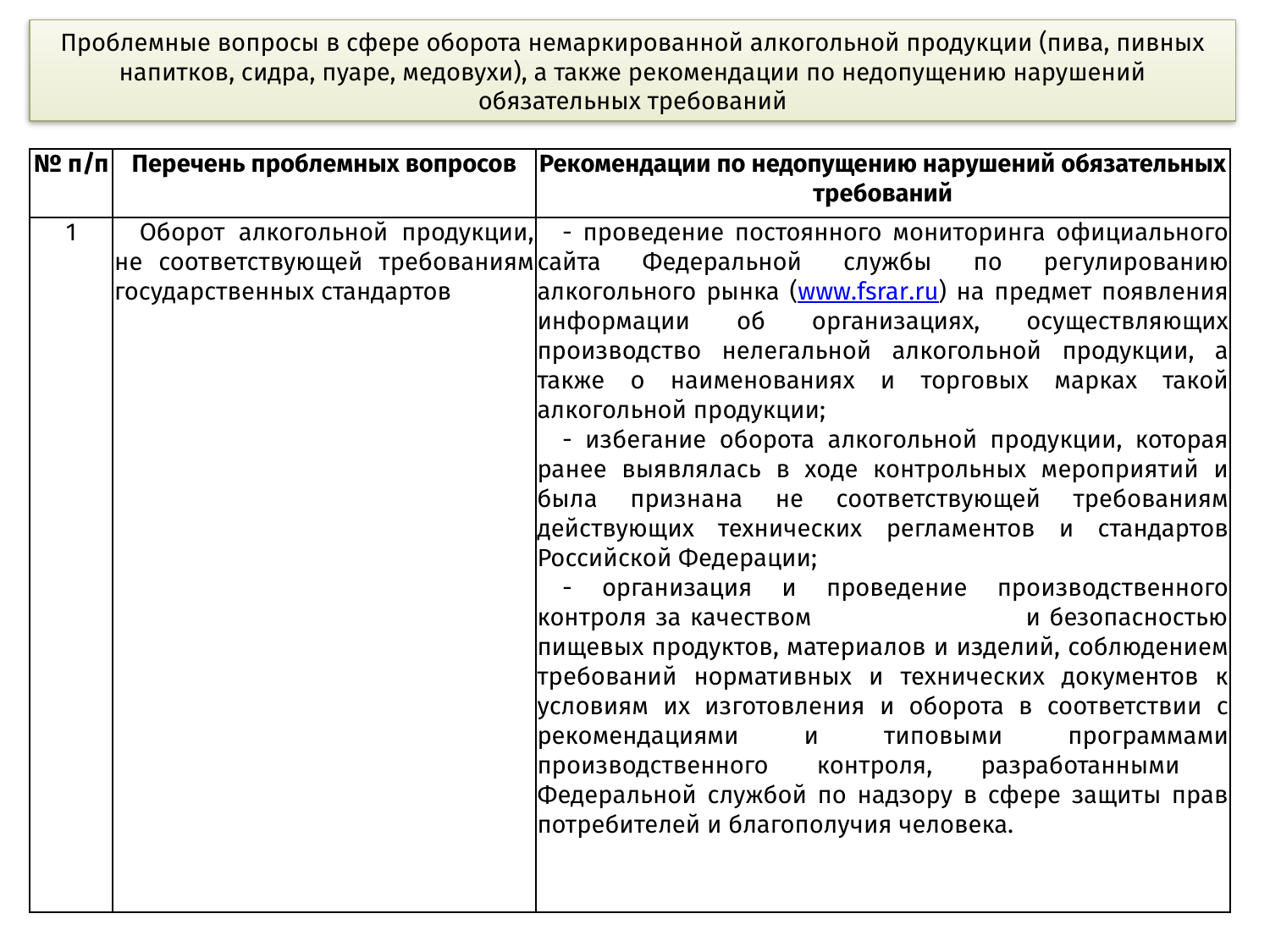

Проблемные вопросы в сфере оборота немаркированной алкогольной продукции (пива, пивных напитков, сидра, пуаре, медовухи), а также рекомендации по недопущению нарушений обязательных требований
| № п/п | Перечень проблемных вопросов | Рекомендации по недопущению нарушений обязательных требований |
| --- | --- | --- |
| 1 | Оборот алкогольной продукции, не соответствующей требованиям государственных стандартов | - проведение постоянного мониторинга официального сайта Федеральной службы по регулированию алкогольного рынка (www.fsrar.ru) на предмет появления информации об организациях, осуществляющих производство нелегальной алкогольной продукции, а также о наименованиях и торговых марках такой алкогольной продукции; - избегание оборота алкогольной продукции, которая ранее выявлялась в ходе контрольных мероприятий и была признана не соответствующей требованиям действующих технических регламентов и стандартов Российской Федерации; - организация и проведение производственного контроля за качеством и безопасностью пищевых продуктов, материалов и изделий, соблюдением требований нормативных и технических документов к условиям их изготовления и оборота в соответствии с рекомендациями и типовыми программами производственного контроля, разработанными Федеральной службой по надзору в сфере защиты прав потребителей и благополучия человека. |